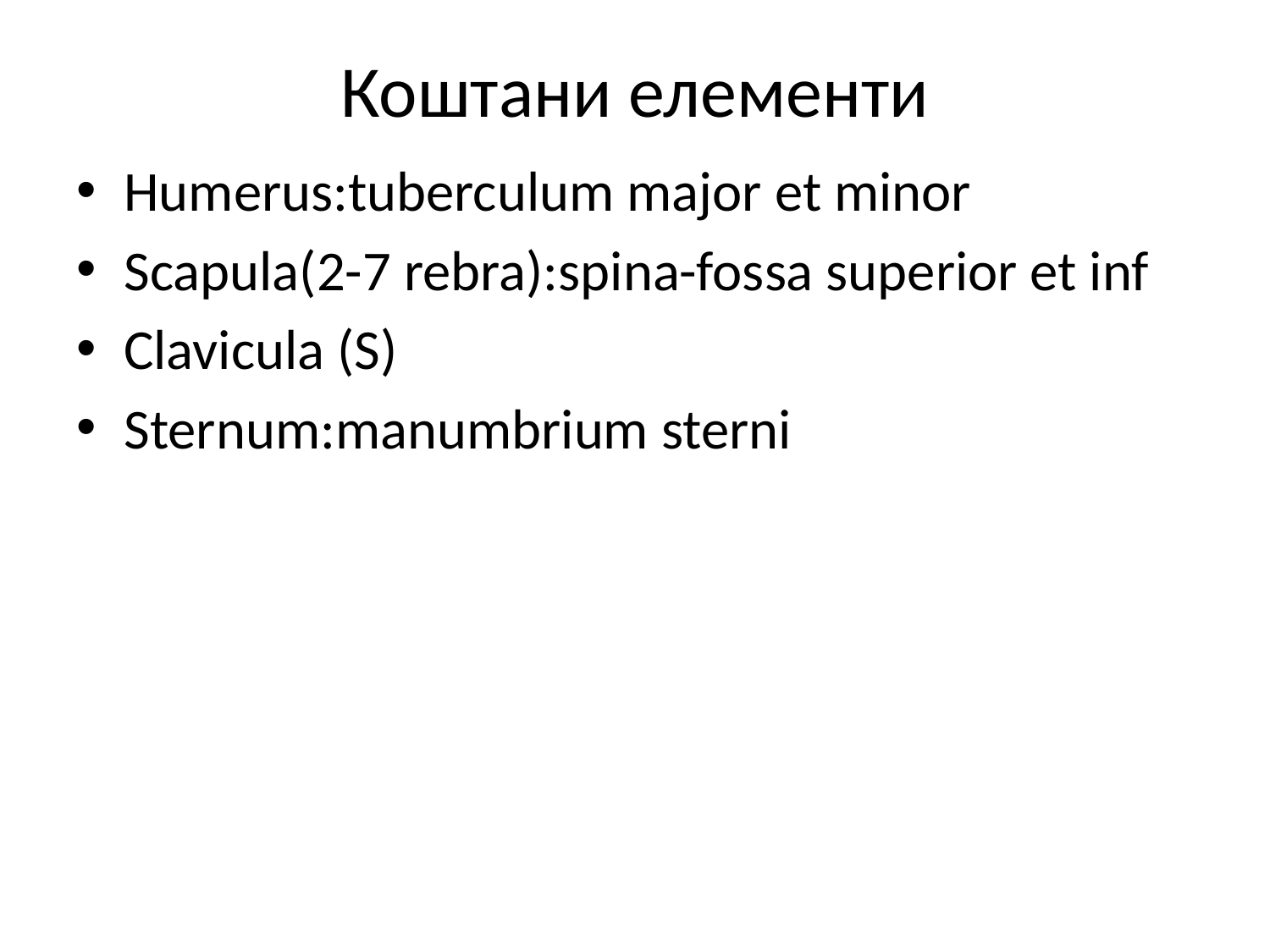

# Коштани елементи
Humerus:tuberculum major et minor
Scapula(2-7 rebra):spina-fossa superior et inf
Clavicula (S)
Sternum:manumbrium sterni